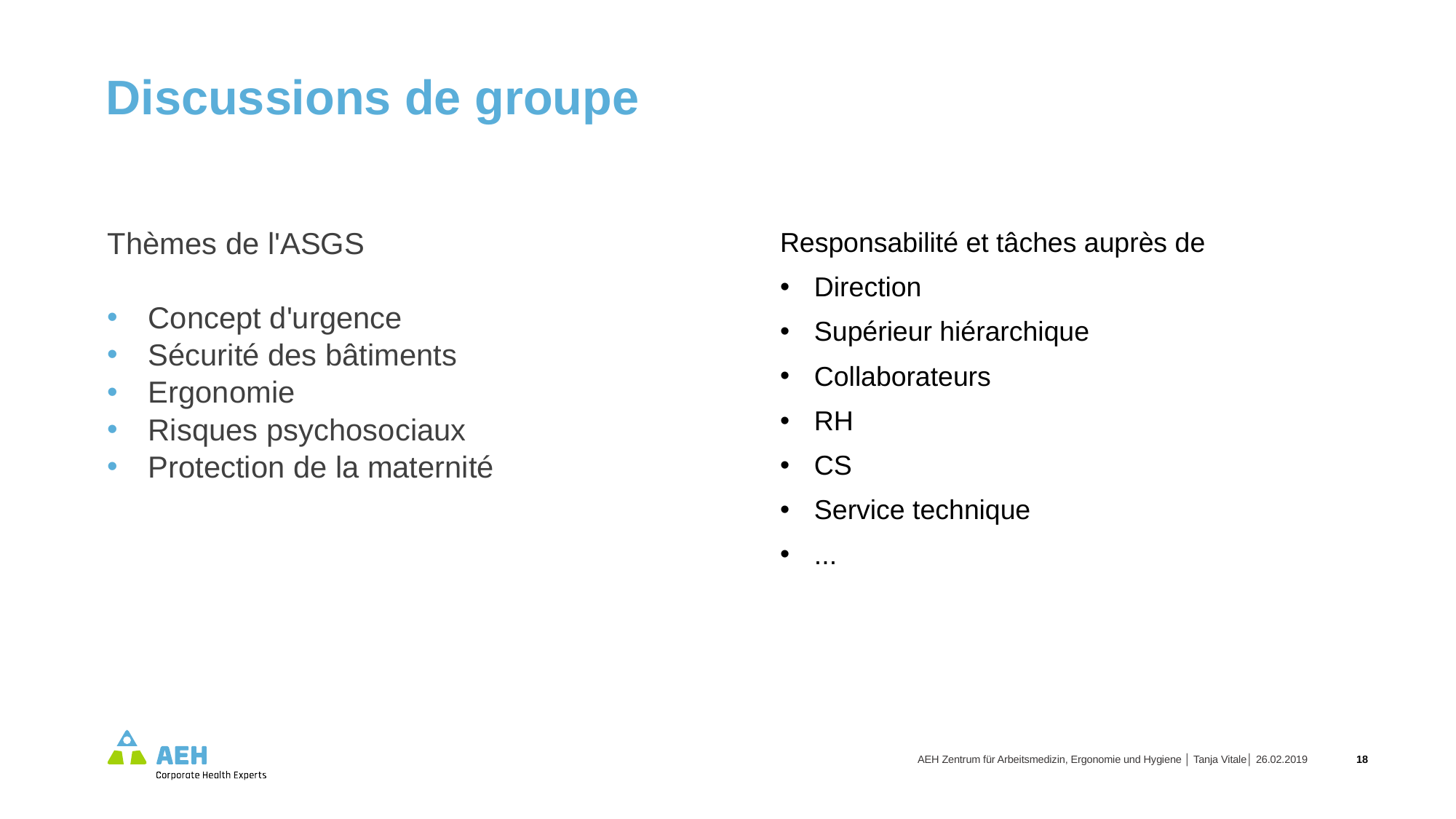

Discussions de groupe
Thèmes de l'ASGS
Concept d'urgence
Sécurité des bâtiments
Ergonomie
Risques psychosociaux
Protection de la maternité

Responsabilité et tâches auprès de
Direction
Supérieur hiérarchique
Collaborateurs
RH
CS
Service technique
...
AEH Zentrum für Arbeitsmedizin, Ergonomie und Hygiene │ Tanja Vitale│ 26.02.2019